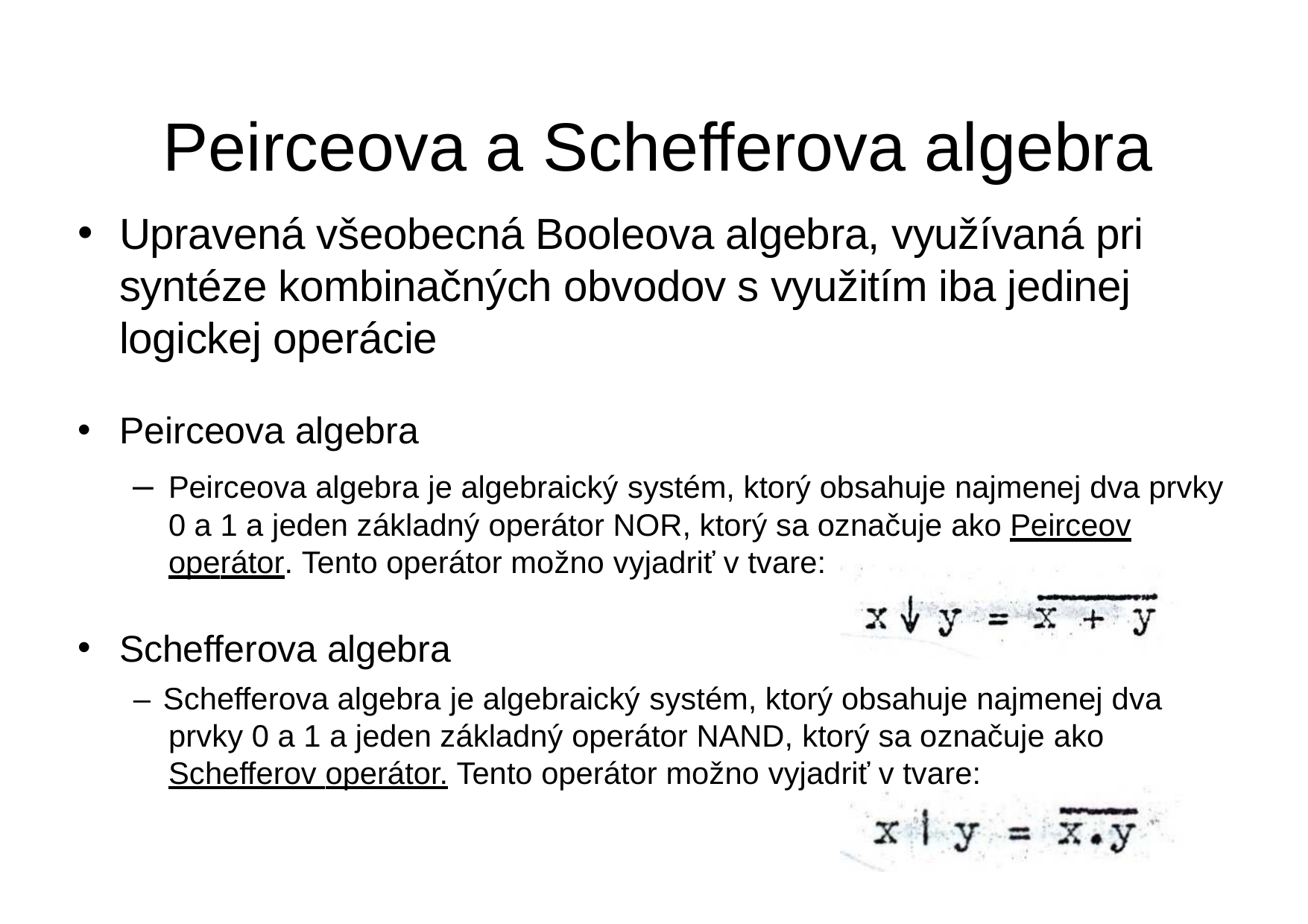

Peirceova a Schefferova algebra
Upravená všeobecná Booleova algebra, využívaná pri syntéze kombinačných obvodov s využitím iba jedinej logickej operácie

Peirceova algebra

– Peirceova algebra je algebraický systém, ktorý obsahuje najmenej dva prvky 0 a 1 a jeden základný operátor NOR, ktorý sa označuje ako Peirceov operátor. Tento operátor možno vyjadriť v tvare:

Schefferova algebra

– Schefferova algebra je algebraický systém, ktorý obsahuje najmenej dva prvky 0 a 1 a jeden základný operátor NAND, ktorý sa označuje ako Schefferov operátor. Tento operátor možno vyjadriť v tvare: